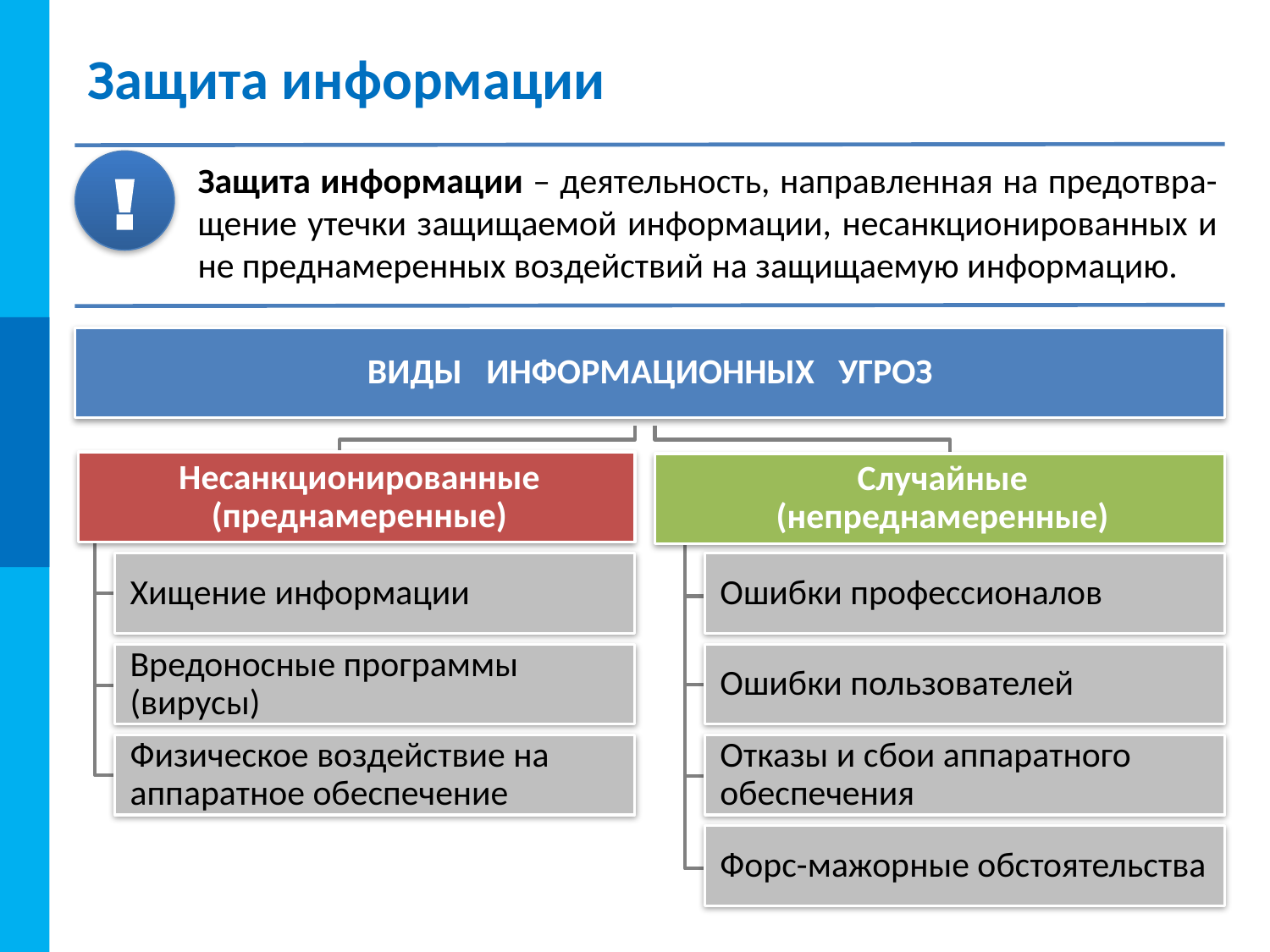

# Защита информации﻿
!
Защита информации – деятельность, направленная на предотвра-щение утечки защищаемой информации, несанкционированных и не­ преднамеренных воздействий на защищаемую информацию.
ВИДЫ   ИНФОРМАЦИОННЫХ   УГРОЗ

Несанкционированные
(преднамеренные)
Случайные
(непреднамеренные)

Хищение информации
Ошибки профессионалов
Вредоносные программы (вирусы)
Ошибки пользователей
Физическое воздействие на аппаратное обеспечение
Отказы и сбои аппаратного обеспечения
Форс-мажорные обстоятельства